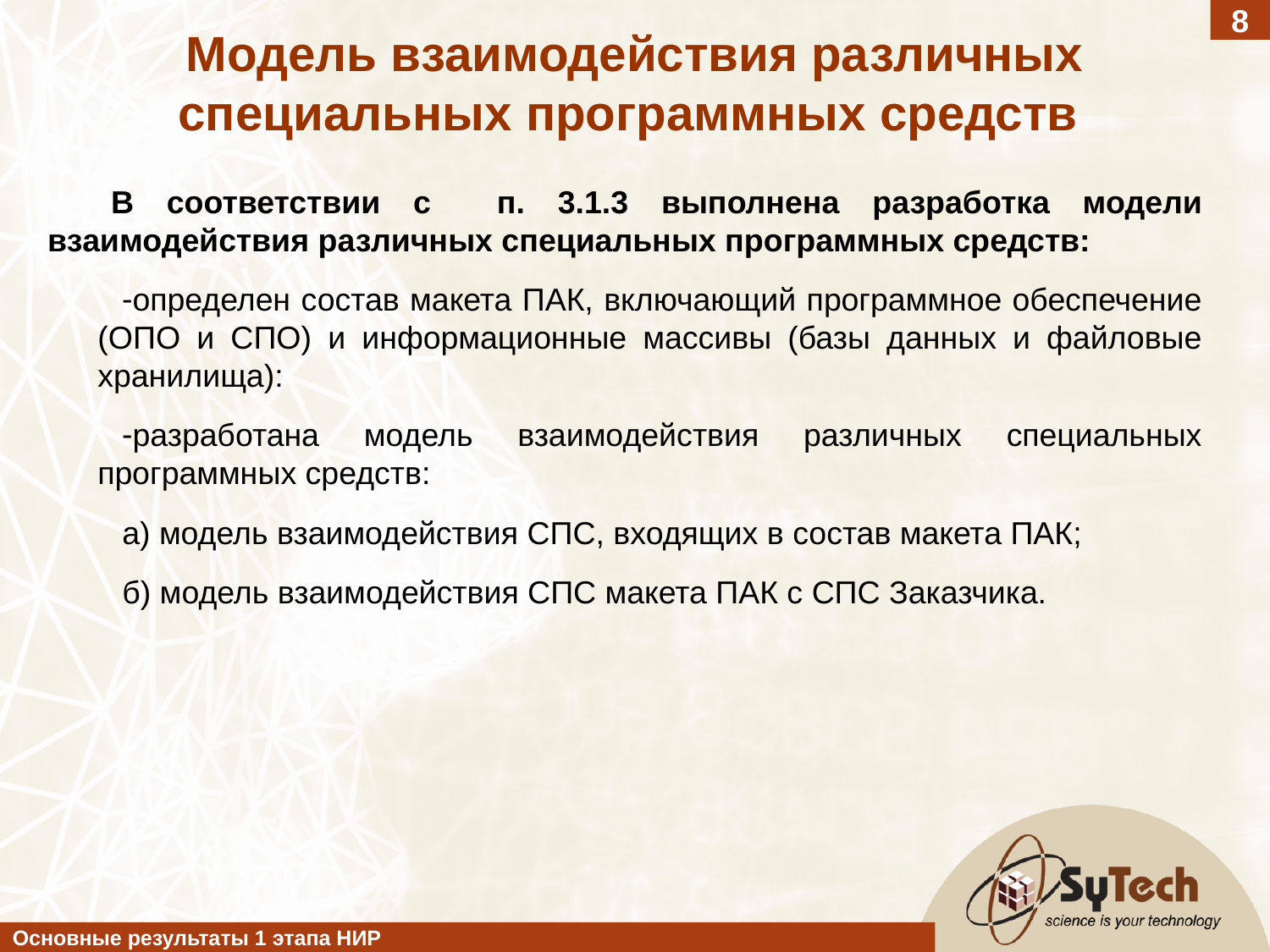

8
Модель взаимодействия различных специальных программных средств
В соответствии с  п. 3.1.3 выполнена разработка модели взаимодействия различных специальных программных средств:
определен состав макета ПАК, включающий программное обеспечение (ОПО и СПО) и информационные массивы (базы данных и файловые хранилища):
разработана модель взаимодействия различных специальных программных средств:
а) модель взаимодействия СПС, входящих в состав макета ПАК;
б) модель взаимодействия СПС макета ПАК с СПС Заказчика.

Основные результаты 1 этапа НИР